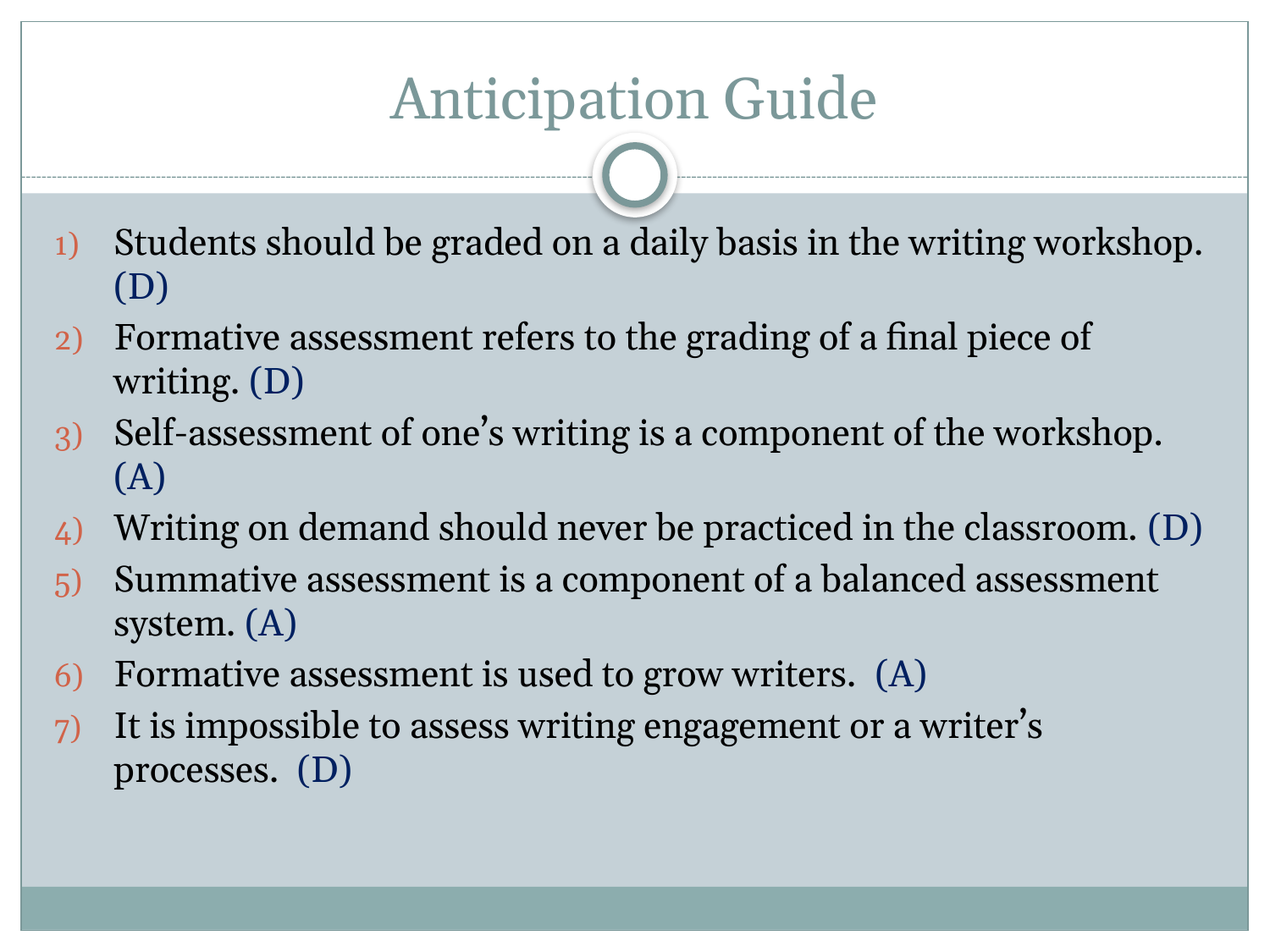

# Anticipation Guide
Students should be graded on a daily basis in the writing workshop. (D)
Formative assessment refers to the grading of a final piece of writing. (D)
Self-assessment of one’s writing is a component of the workshop. (A)
Writing on demand should never be practiced in the classroom. (D)
Summative assessment is a component of a balanced assessment system. (A)
Formative assessment is used to grow writers.  (A)
It is impossible to assess writing engagement or a writer’s processes.  (D)